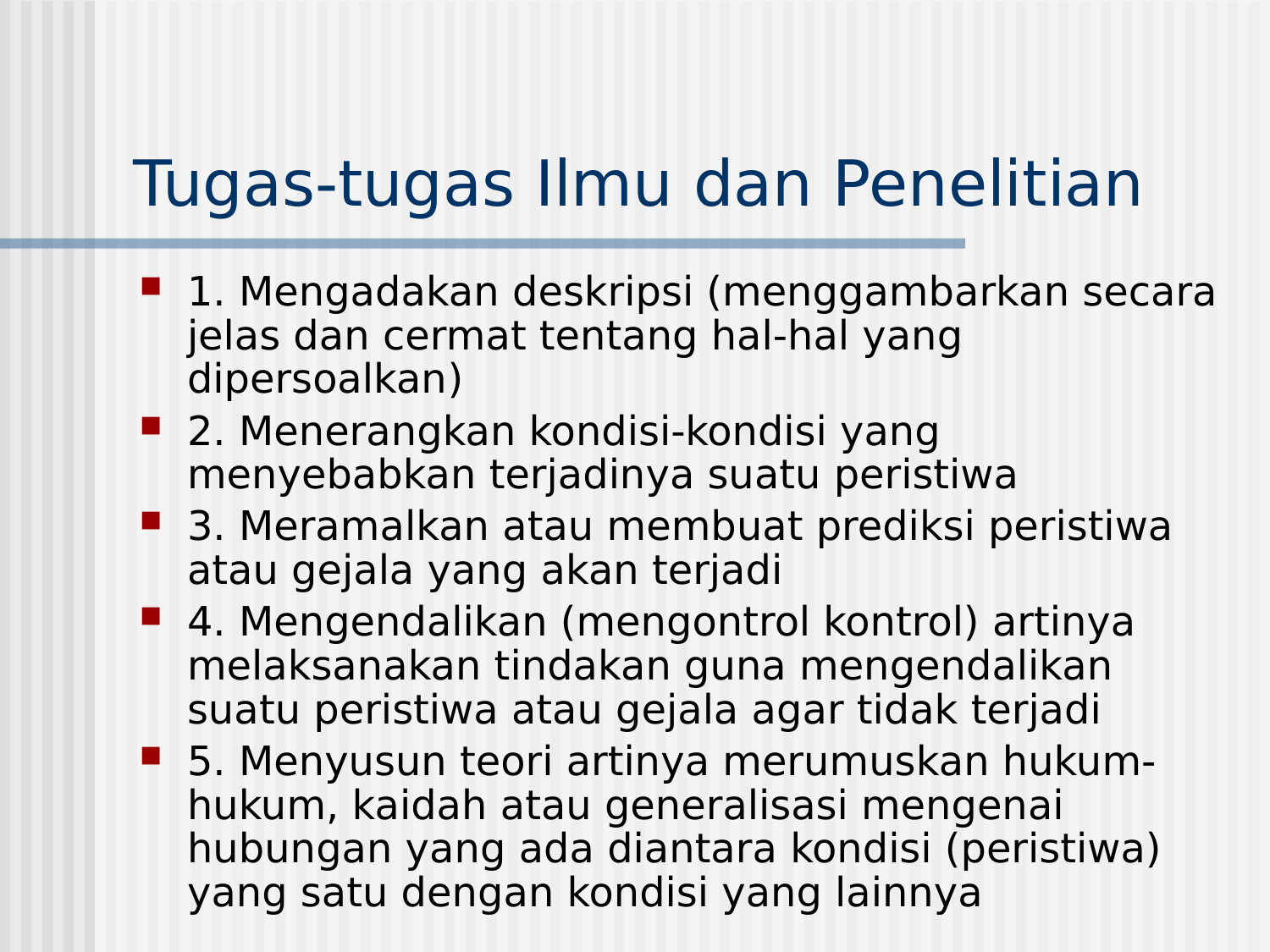

# Tugas-tugas Ilmu dan Penelitian
1. Mengadakan deskripsi (menggambarkan secara jelas dan cermat tentang hal-hal yang dipersoalkan)
2. Menerangkan kondisi-kondisi yang menyebabkan terjadinya suatu peristiwa
3. Meramalkan atau membuat prediksi peristiwa atau gejala yang akan terjadi
4. Mengendalikan (mengontrol kontrol) artinya melaksanakan tindakan guna mengendalikan suatu peristiwa atau gejala agar tidak terjadi
5. Menyusun teori artinya merumuskan hukum-hukum, kaidah atau generalisasi mengenai hubungan yang ada diantara kondisi (peristiwa) yang satu dengan kondisi yang lainnya